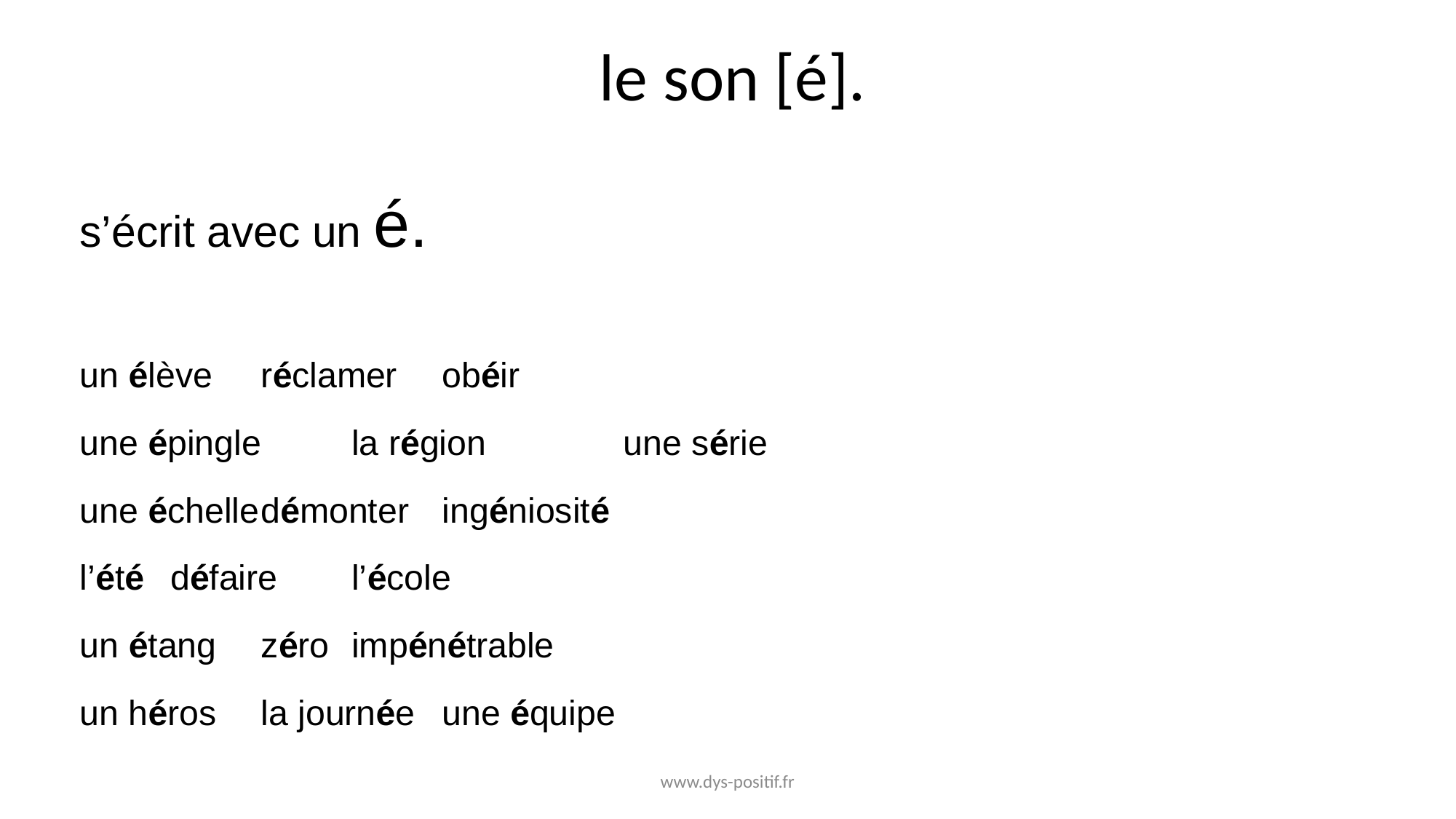

# le son [é].
s’écrit avec un é.

un élève  			réclamer			obéir
une épingle			la région			une série
une échelle			démonter			ingéniosité
l’été				défaire			l’école
un étang			zéro				impénétrable
un héros			la journée			une équipe
www.dys-positif.fr